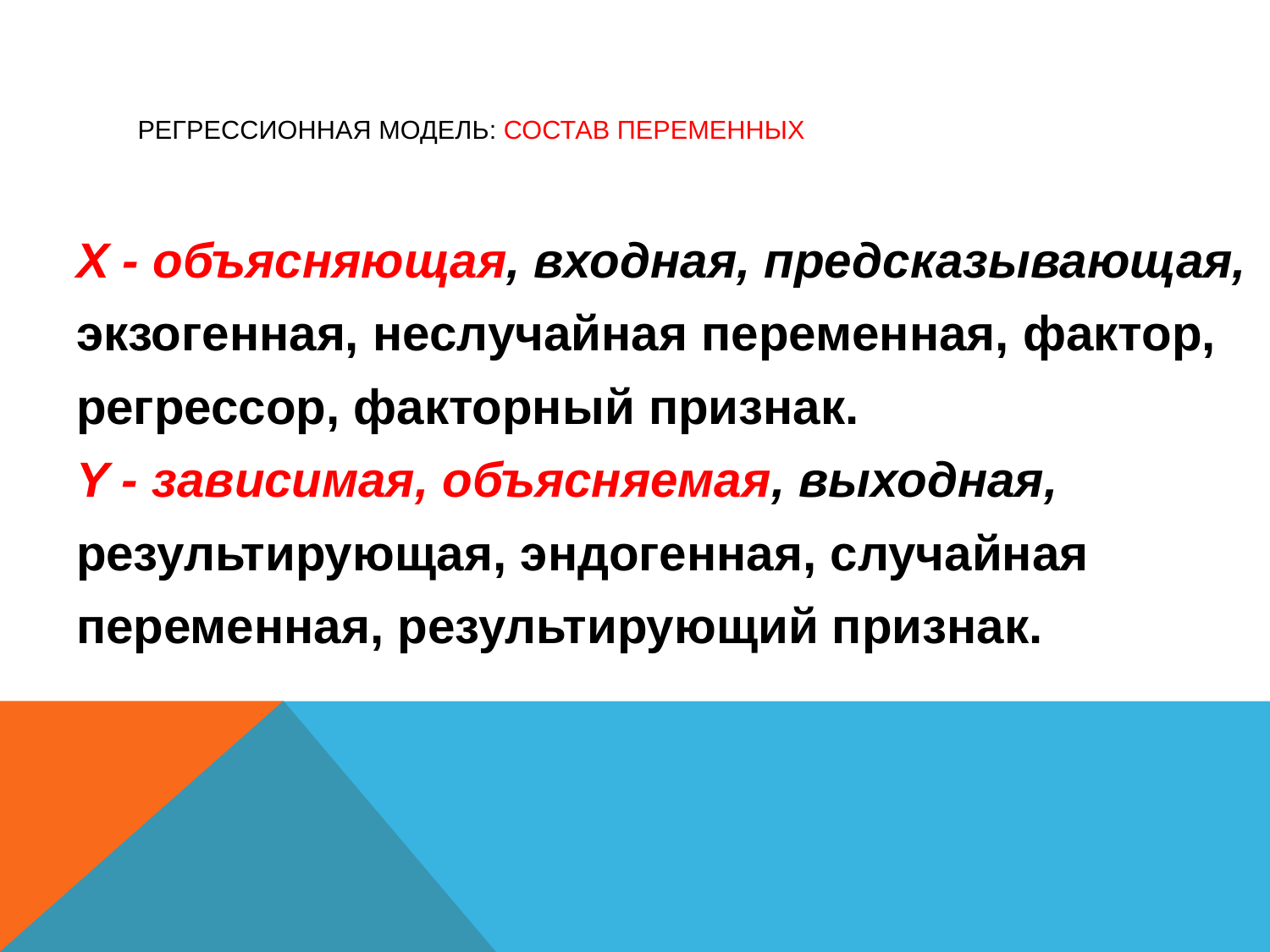

# РЕГРЕССИОННАЯ МОДЕЛЬ: состав переменных
X - объясняющая, входная, предсказывающая,
экзогенная, неслучайная переменная, фактор,
регрессор, факторный признак.
Y - зависимая, объясняемая, выходная,
результирующая, эндогенная, случайная
переменная, результирующий признак.